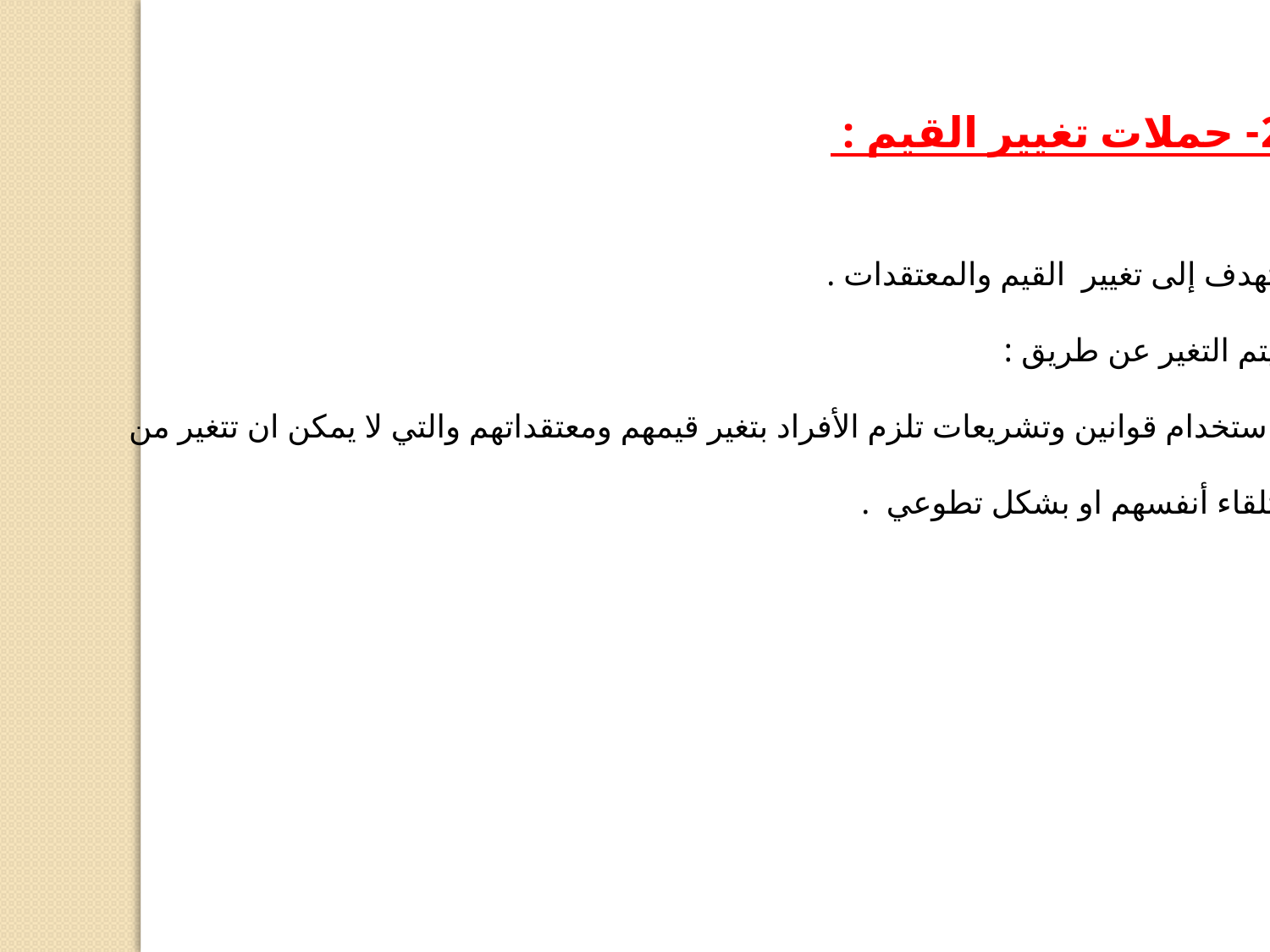

2- حملات تغيير القيم :
 تهدف إلى تغيير  القيم والمعتقدات .

 يتم التغير عن طريق :

 استخدام قوانين وتشريعات تلزم الأفراد بتغير قيمهم ومعتقداتهم والتي لا يمكن ان تتغير من

 تلقاء أنفسهم او بشكل تطوعي  .